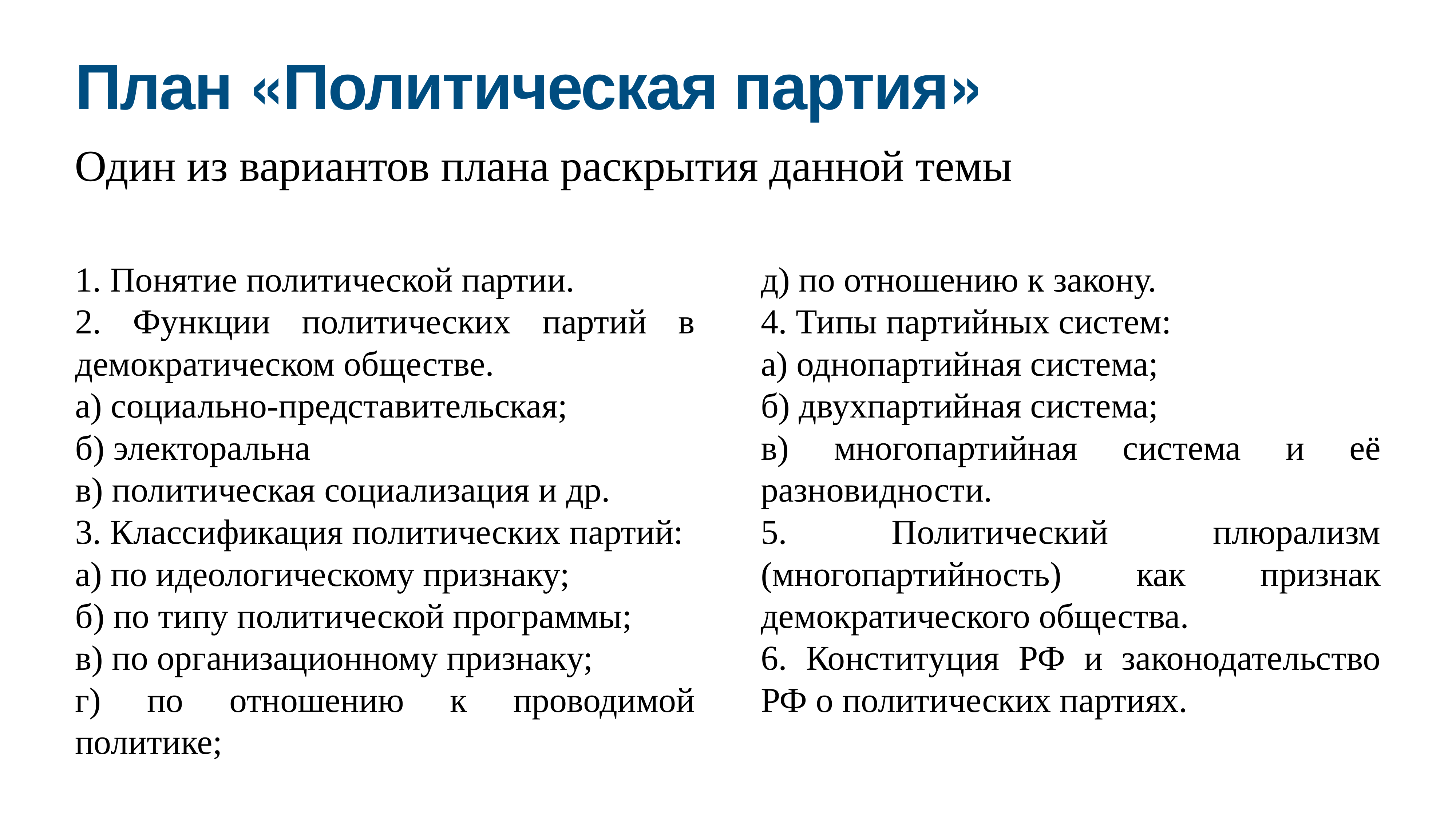

# План «Политическая партия»
Один из вариантов плана раскрытия данной темы
1. Понятие политической партии.
2. Функции политических партий в демократическом обществе.
а) социально-представительская;
б) электоральна
в) политическая социализация и др.
3. Классификация политических партий:
а) по идеологическому признаку;
б) по типу политической программы;
в) по организационному признаку;
г) по отношению к проводимой политике;
д) по отношению к закону.
4. Типы партийных систем:
а) однопартийная система;
б) двухпартийная система;
в) многопартийная система и её разновидности.
5. Политический плюрализм (многопартийность) как признак демократического общества.
6. Конституция РФ и законодательство РФ о политических партиях.